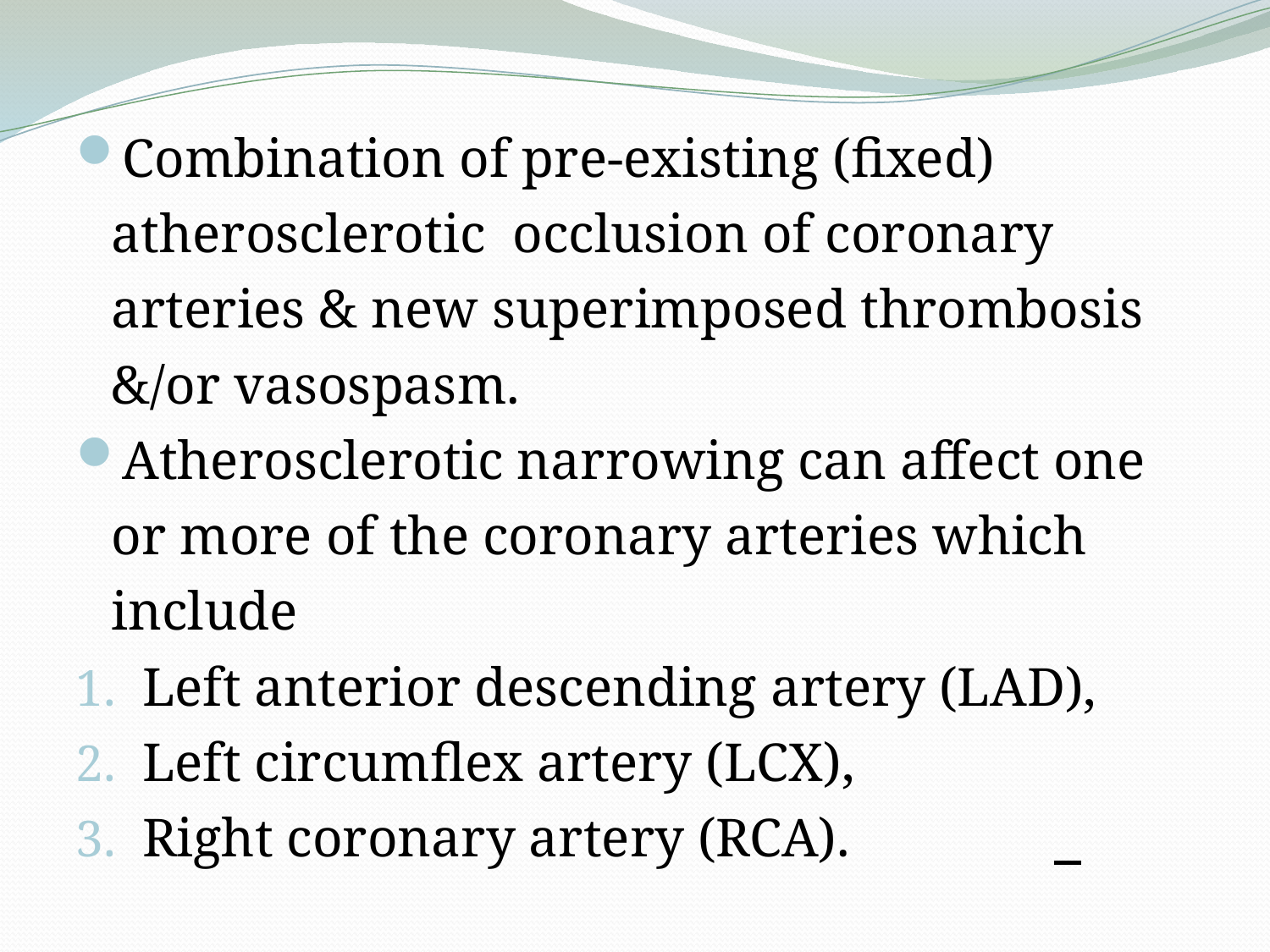

Combination of pre-existing (fixed) atherosclerotic  occlusion of coronary arteries & new superimposed thrombosis &/or vasospasm.
Atherosclerotic narrowing can affect one or more of the coronary arteries which include
Left anterior descending artery (LAD),
Left circumflex artery (LCX),
Right coronary artery (RCA).